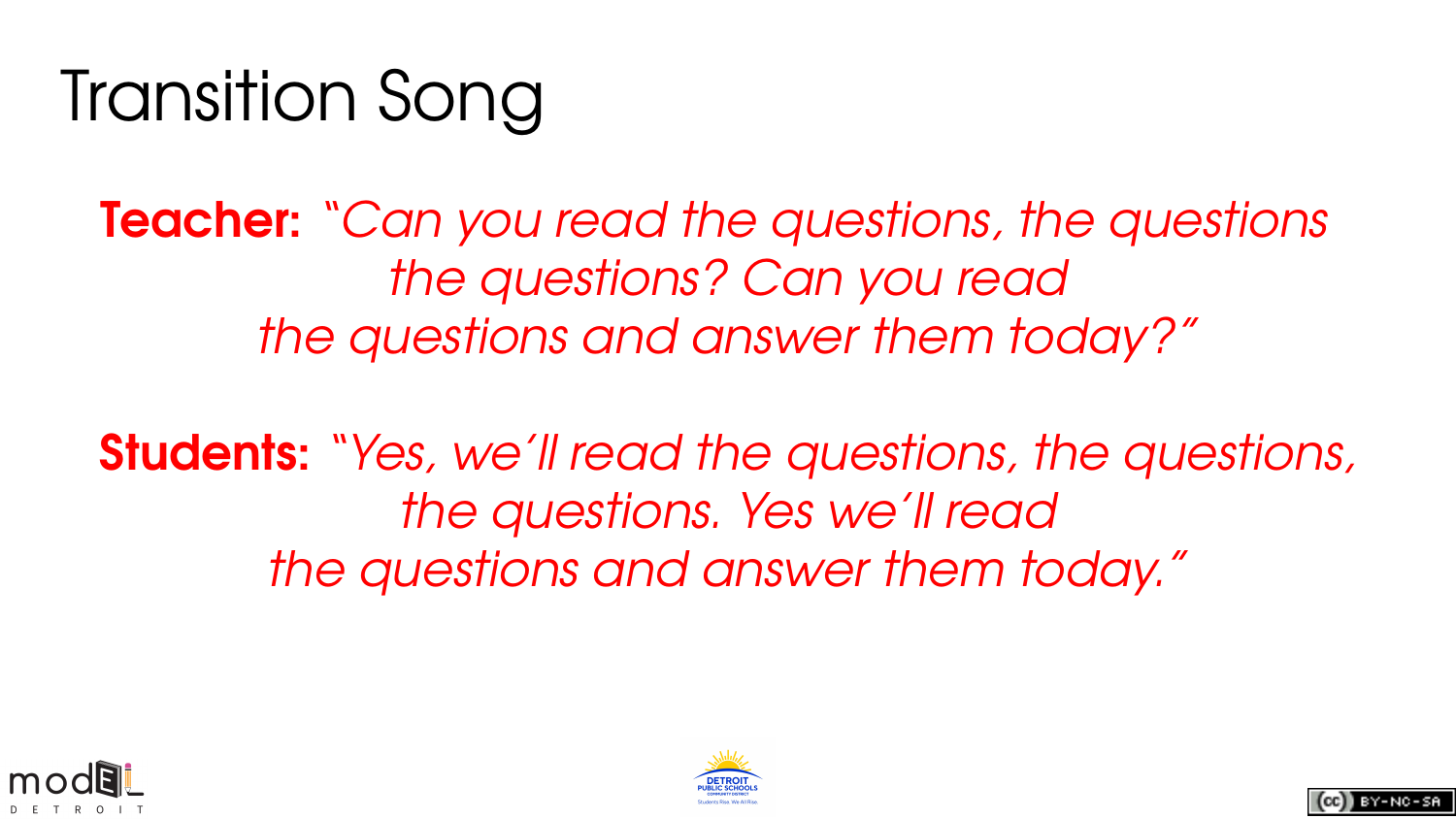

# Transition Song
Teacher: “Can you read the questions, the questions   the questions? Can you read
the questions and answer them today?”

Students: “Yes, we’ll read the questions, the questions, the questions. Yes we’ll read
the questions and answer them today.”